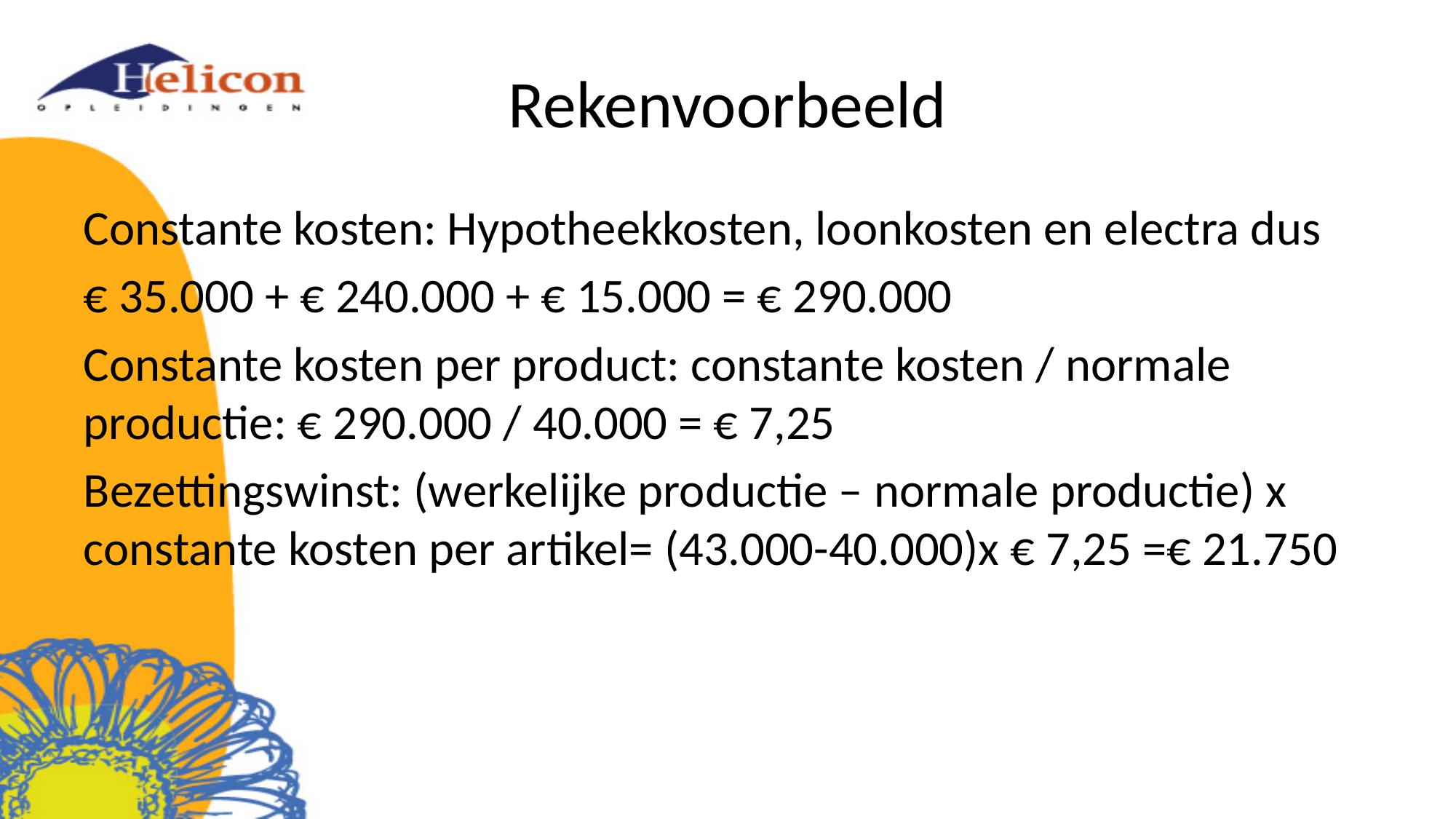

# Rekenvoorbeeld
Constante kosten: Hypotheekkosten, loonkosten en electra dus
€ 35.000 + € 240.000 + € 15.000 = € 290.000
Constante kosten per product: constante kosten / normale productie: € 290.000 / 40.000 = € 7,25
Bezettingswinst: (werkelijke productie – normale productie) x constante kosten per artikel= (43.000-40.000)x € 7,25 =€ 21.750